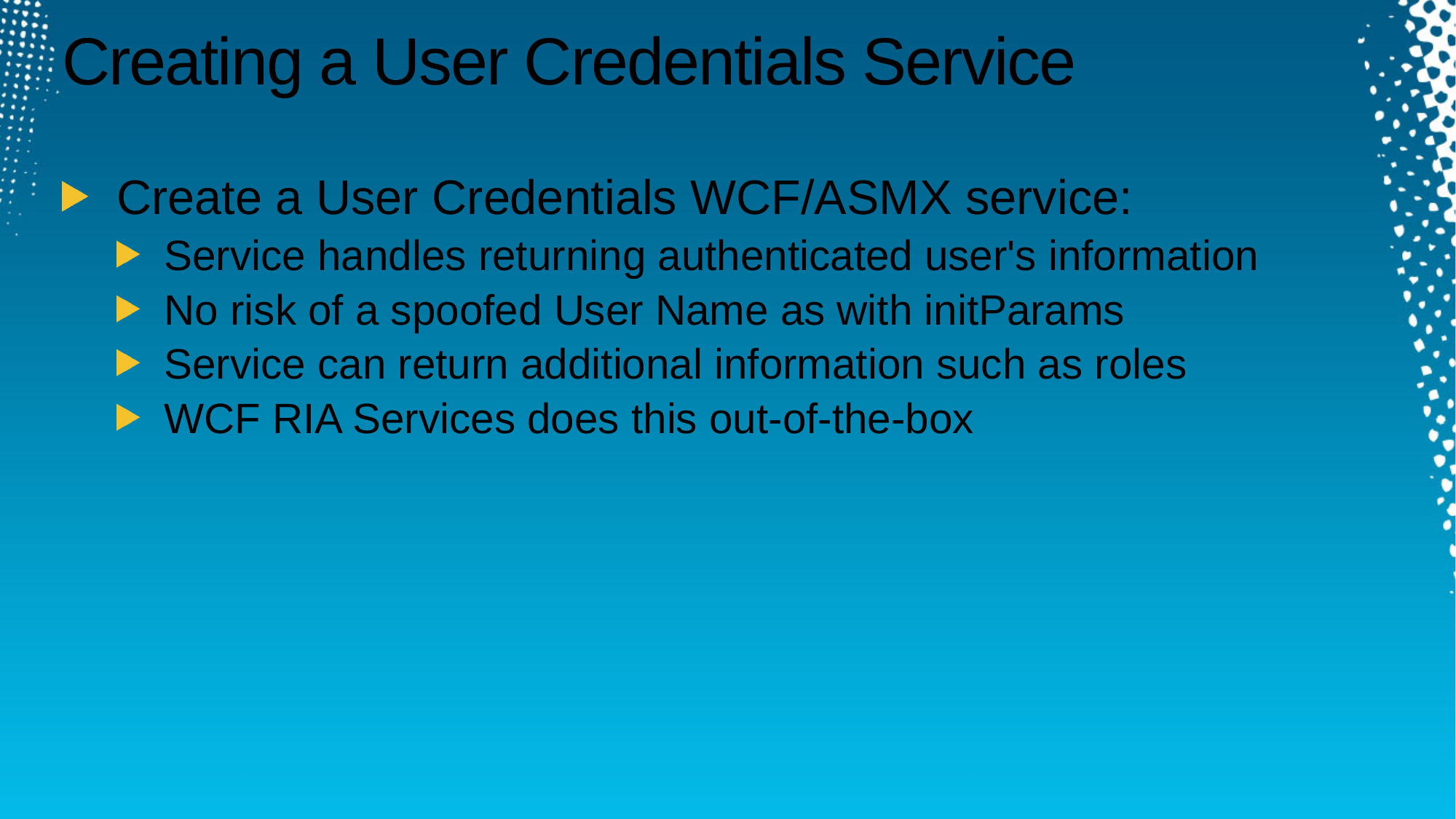

# Creating a User Credentials Service
Create a User Credentials WCF/ASMX service:
Service handles returning authenticated user's information
No risk of a spoofed User Name as with initParams
Service can return additional information such as roles
WCF RIA Services does this out-of-the-box